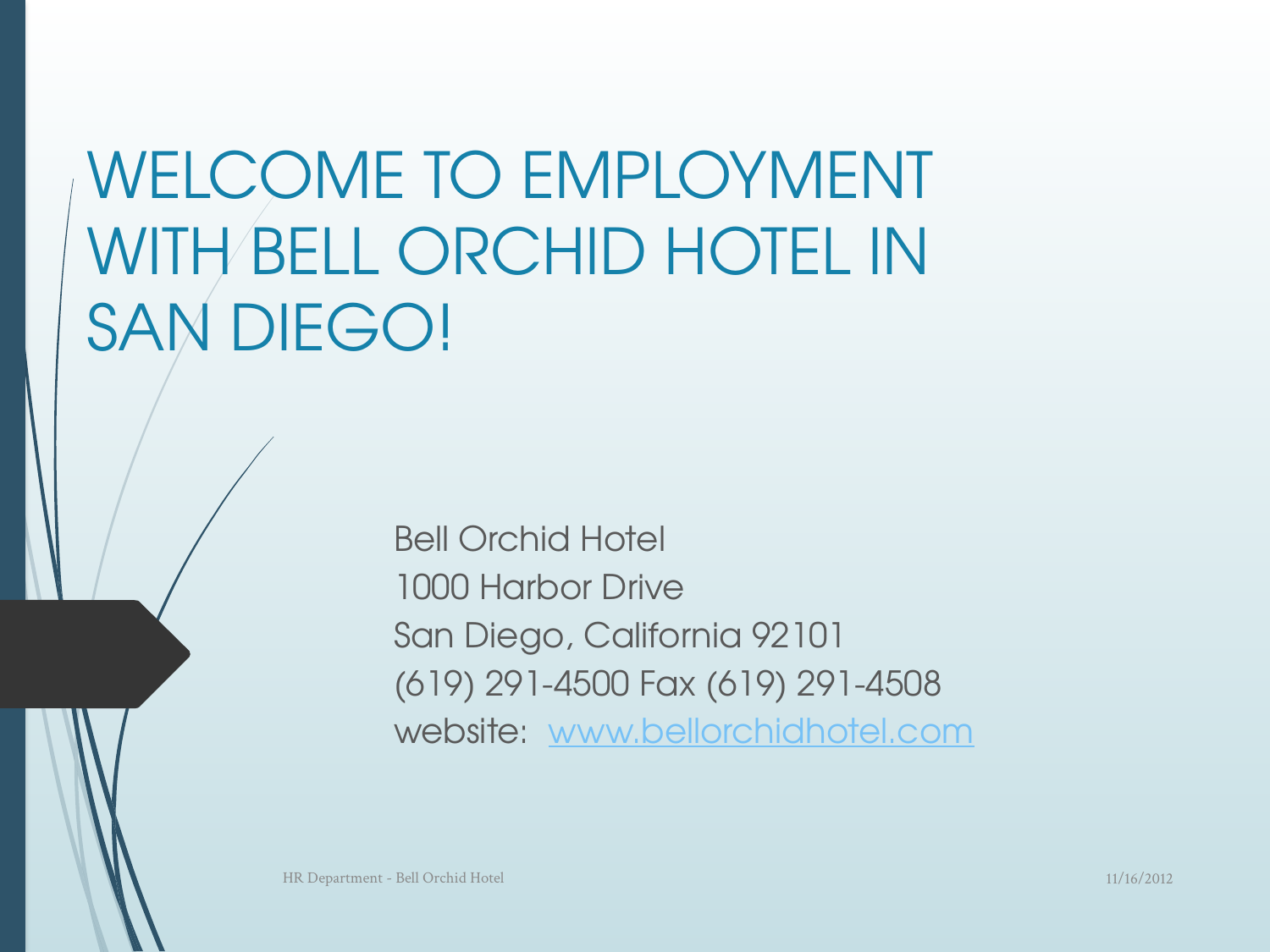

# WELCOME TO EMPLOYMENT WITH BELL ORCHID HOTEL IN SAN DIEGO!
Bell Orchid Hotel
1000 Harbor Drive
San Diego, California 92101
(619) 291-4500 Fax (619) 291-4508
website:  www.bellorchidhotel.com
11/16/2012
HR Department - Bell Orchid Hotel